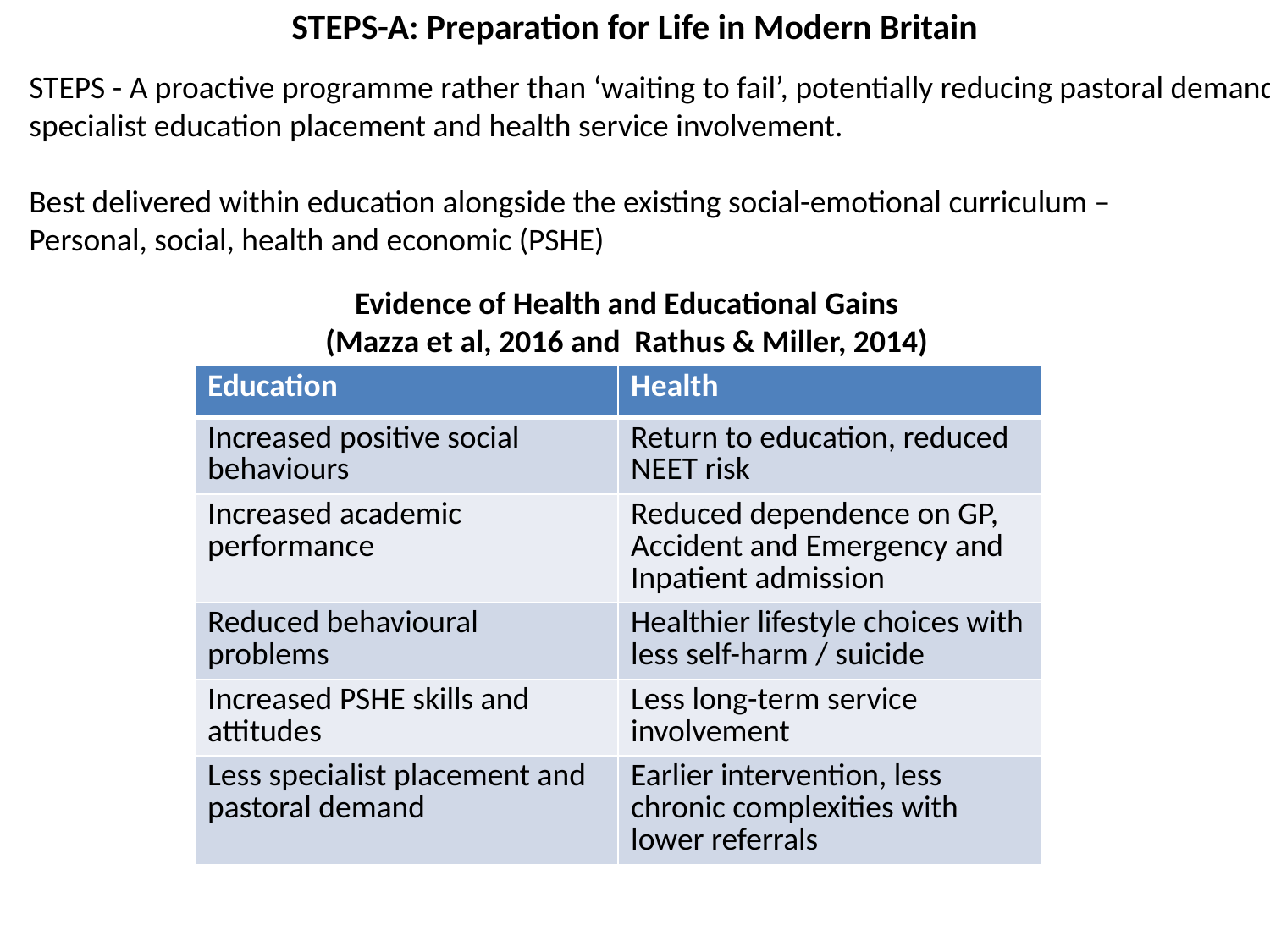

# STEPS-A: Preparation for Life in Modern Britain
STEPS - A proactive programme rather than ‘waiting to fail’, potentially reducing pastoral demand,
specialist education placement and health service involvement.

Best delivered within education alongside the existing social-emotional curriculum –
Personal, social, health and economic (PSHE)
Evidence of Health and Educational Gains
(Mazza et al, 2016 and  Rathus & Miller, 2014)
| Education | Health |
| --- | --- |
| Increased positive social behaviours | Return to education, reduced NEET risk |
| Increased academic performance | Reduced dependence on GP, Accident and Emergency and Inpatient admission |
| Reduced behavioural problems | Healthier lifestyle choices with less self-harm / suicide |
| Increased PSHE skills and attitudes | Less long-term service involvement |
| Less specialist placement and pastoral demand | Earlier intervention, less chronic complexities with lower referrals |